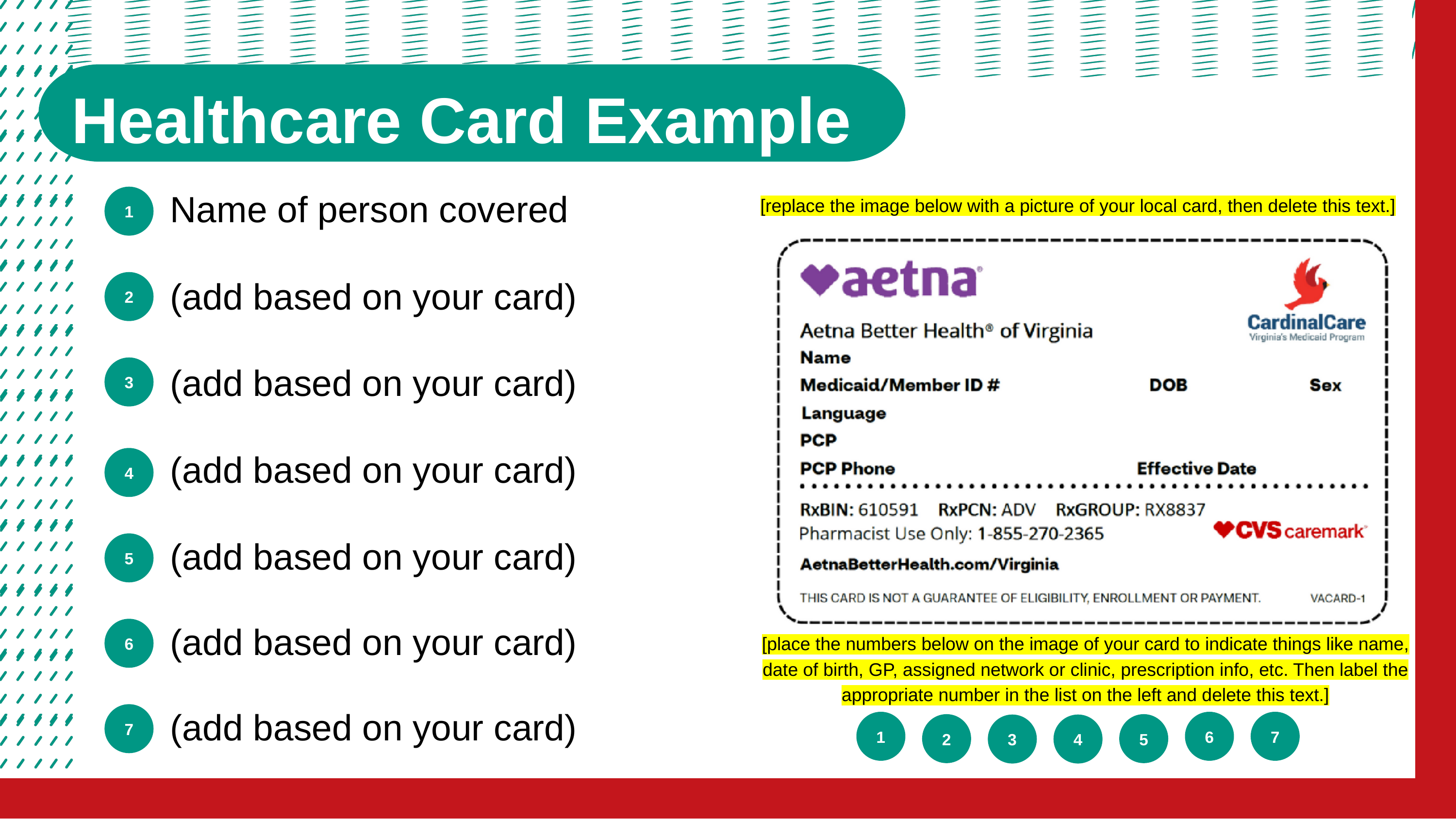

Healthcare Card Example
Name of person covered

1
[replace the image below with a picture of your local card, then delete this text.]

(add based on your card)

2
(add based on your card)

3

(add based on your card)

4
(add based on your card)

5
(add based on your card)

6
[place the numbers below on the image of your card to indicate things like name, date of birth, GP, assigned network or clinic, prescription info, etc. Then label the appropriate number in the list on the left and delete this text.]
(add based on your card)

7

1

6

7

2

5

3

4